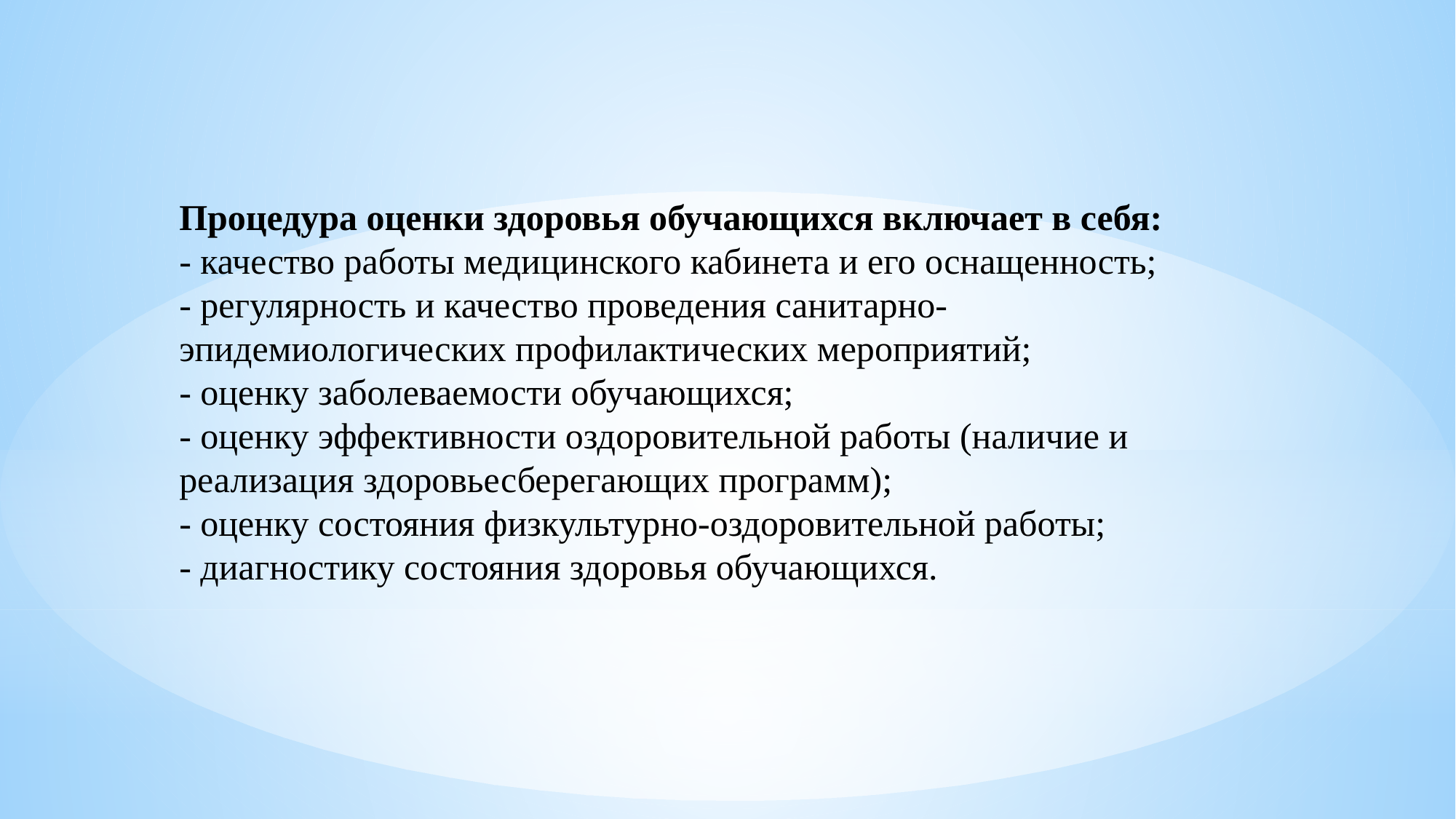

Процедура оценки здоровья обучающихся включает в себя:
- качество работы медицинского кабинета и его оснащенность;
- регулярность и качество проведения санитарно-эпидемиологических профилактических мероприятий;
- оценку заболеваемости обучающихся;
- оценку эффективности оздоровительной работы (наличие и реализация здоровьесберегающих программ);
- оценку состояния физкультурно-оздоровительной работы;
- диагностику состояния здоровья обучающихся.